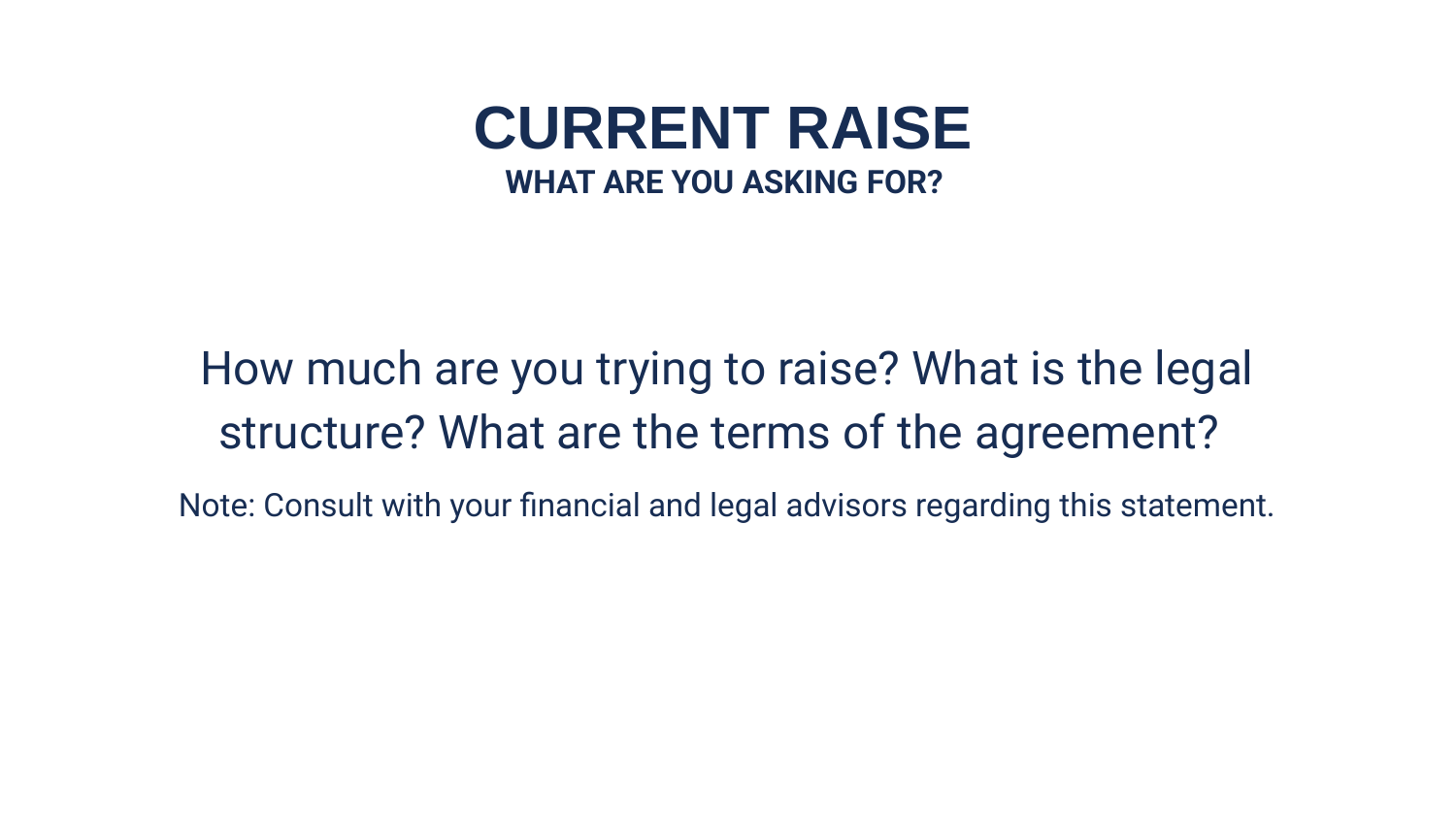

# CURRENT RAISE
WHAT ARE YOU ASKING FOR?
How much are you trying to raise? What is the legal structure? What are the terms of the agreement?
Note: Consult with your financial and legal advisors regarding this statement.